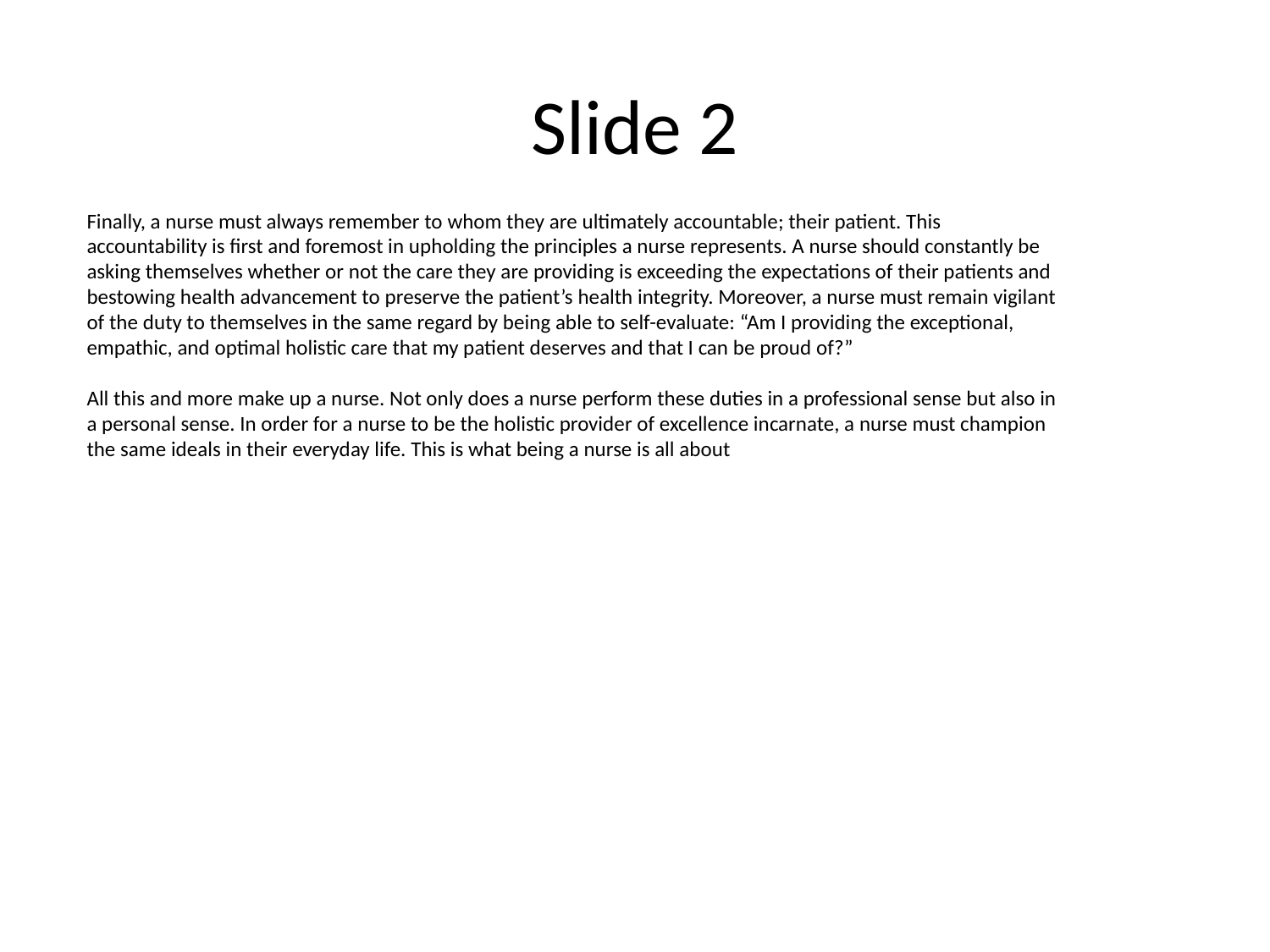

# Slide 2
Finally, a nurse must always remember to whom they are ultimately accountable; their patient. This accountability is first and foremost in upholding the principles a nurse represents. A nurse should constantly be asking themselves whether or not the care they are providing is exceeding the expectations of their patients and bestowing health advancement to preserve the patient’s health integrity. Moreover, a nurse must remain vigilant of the duty to themselves in the same regard by being able to self-evaluate: “Am I providing the exceptional, empathic, and optimal holistic care that my patient deserves and that I can be proud of?”
All this and more make up a nurse. Not only does a nurse perform these duties in a professional sense but also in a personal sense. In order for a nurse to be the holistic provider of excellence incarnate, a nurse must champion the same ideals in their everyday life. This is what being a nurse is all about